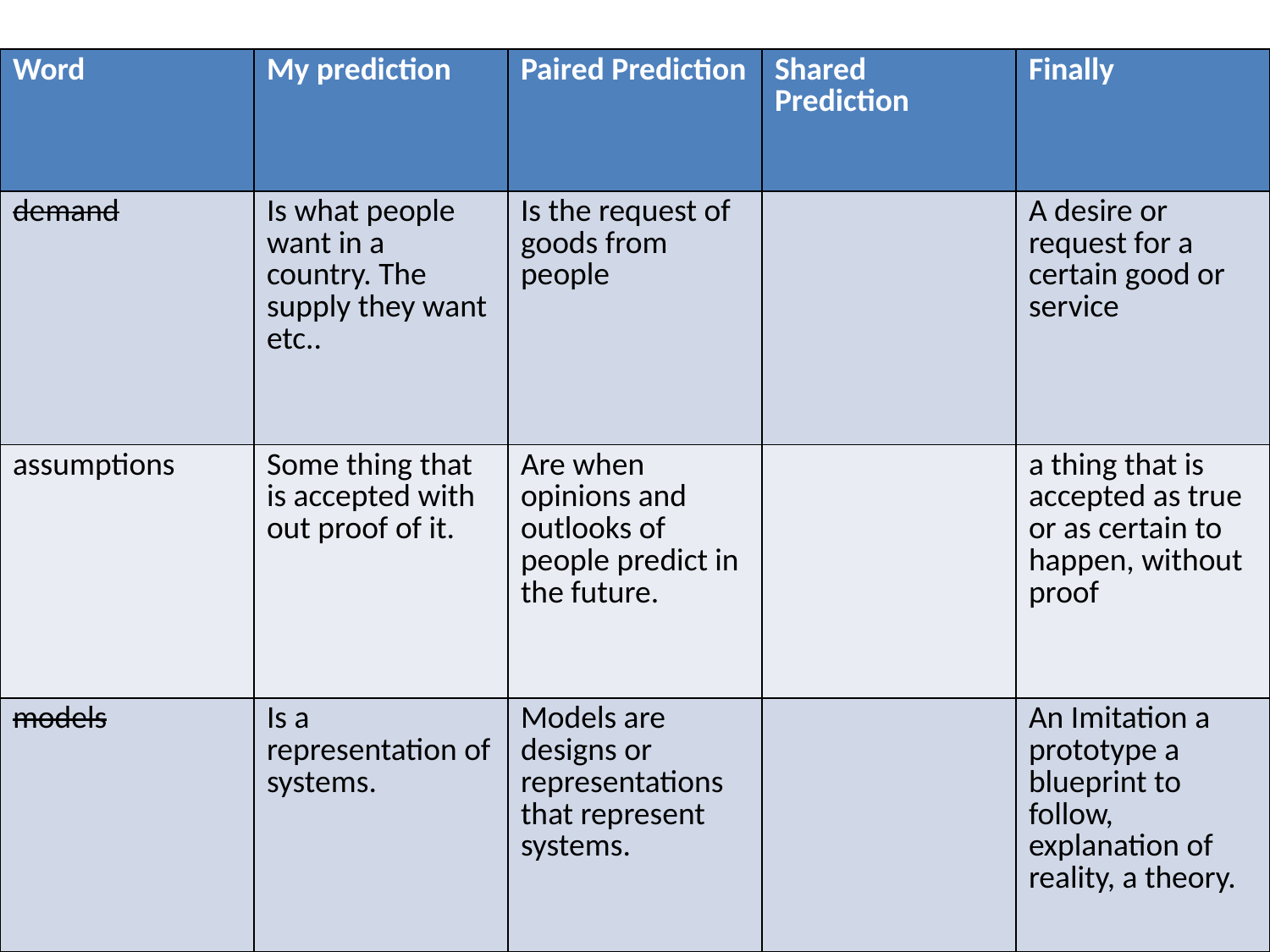

| Word | My prediction | Paired Prediction | Shared Prediction | Finally |
| --- | --- | --- | --- | --- |
| demand | Is what people want in a country. The supply they want etc.. | Is the request of goods from people |  | A desire or request for a certain good or service |
| assumptions | Some thing that is accepted with out proof of it. | Are when opinions and outlooks of people predict in the future. |  | a thing that is accepted as true or as certain to happen, without proof |
| models | Is a representation of systems. | Models are designs or representations that represent systems. |  | An Imitation a prototype a blueprint to follow, explanation of reality, a theory. |